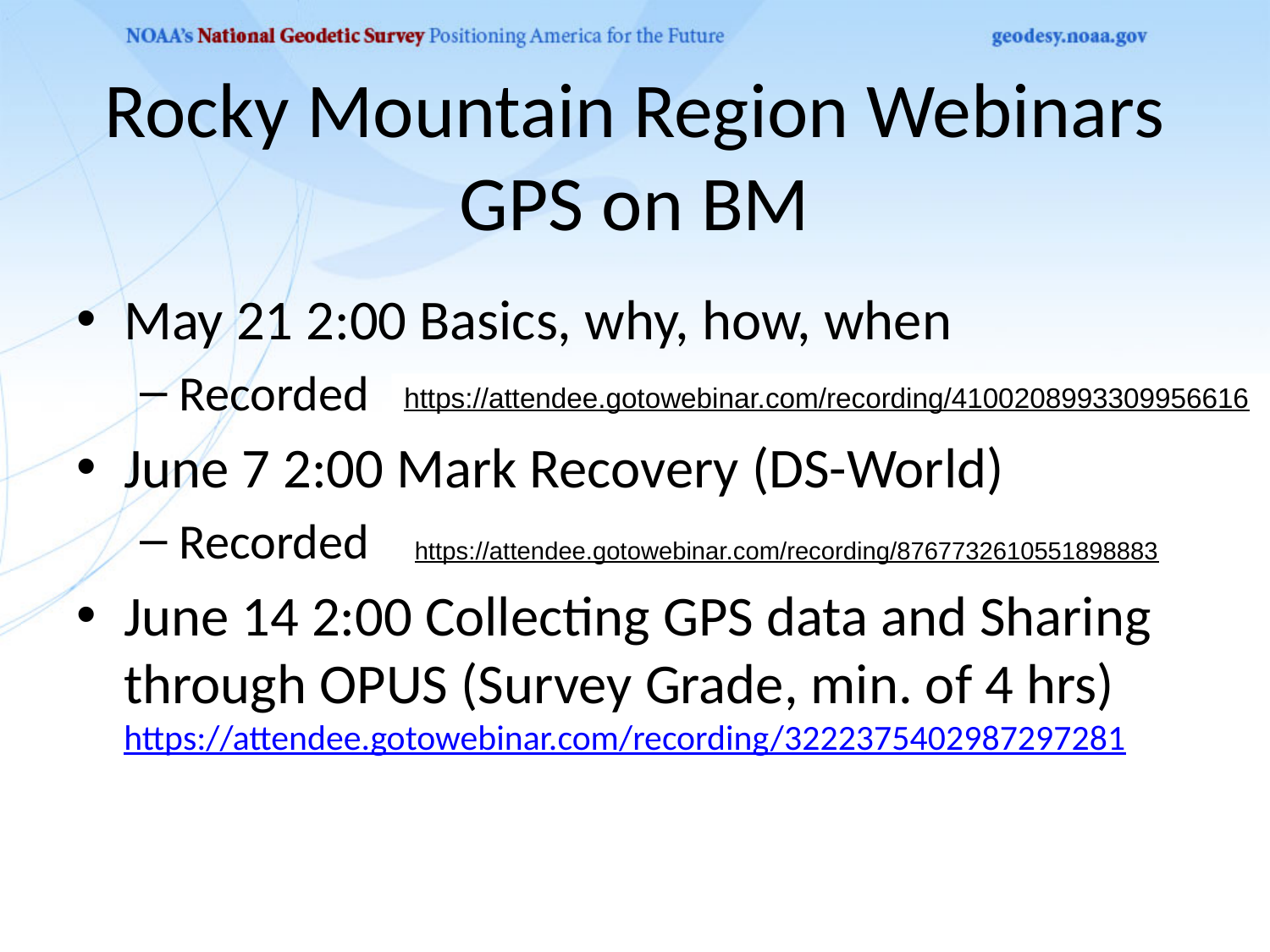

# Rocky Mountain Region Webinars GPS on BM
May 21 2:00 Basics, why, how, when
Recorded
June 7 2:00 Mark Recovery (DS-World)
Recorded
June 14 2:00 Collecting GPS data and Sharing through OPUS (Survey Grade, min. of 4 hrs) https://attendee.gotowebinar.com/recording/3222375402987297281

https://attendee.gotowebinar.com/recording/4100208993309956616
https://attendee.gotowebinar.com/recording/8767732610551898883